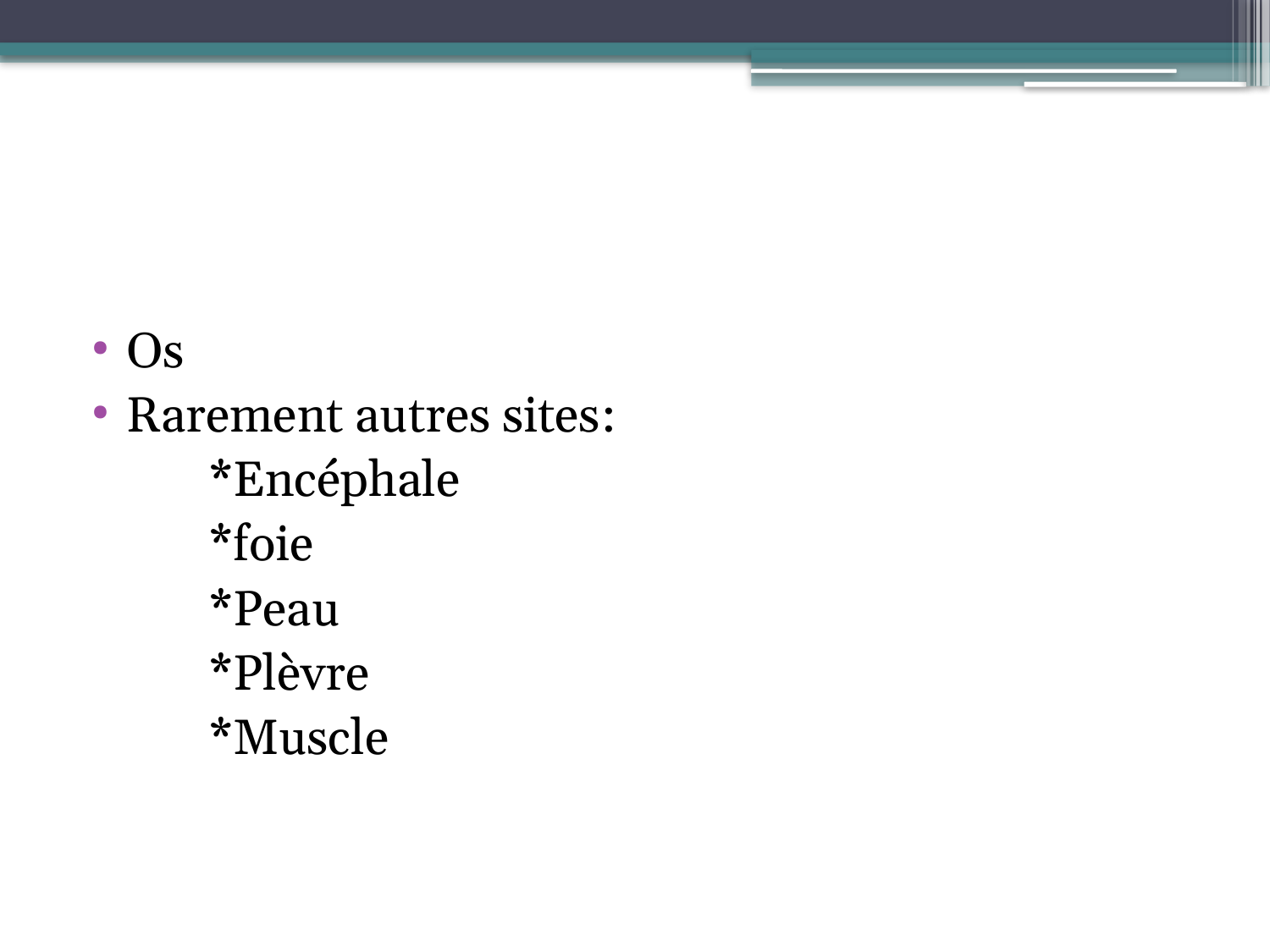

#
Os
Rarement autres sites:
          *Encéphale
          *foie
          *Peau
          *Plèvre
          *Muscle